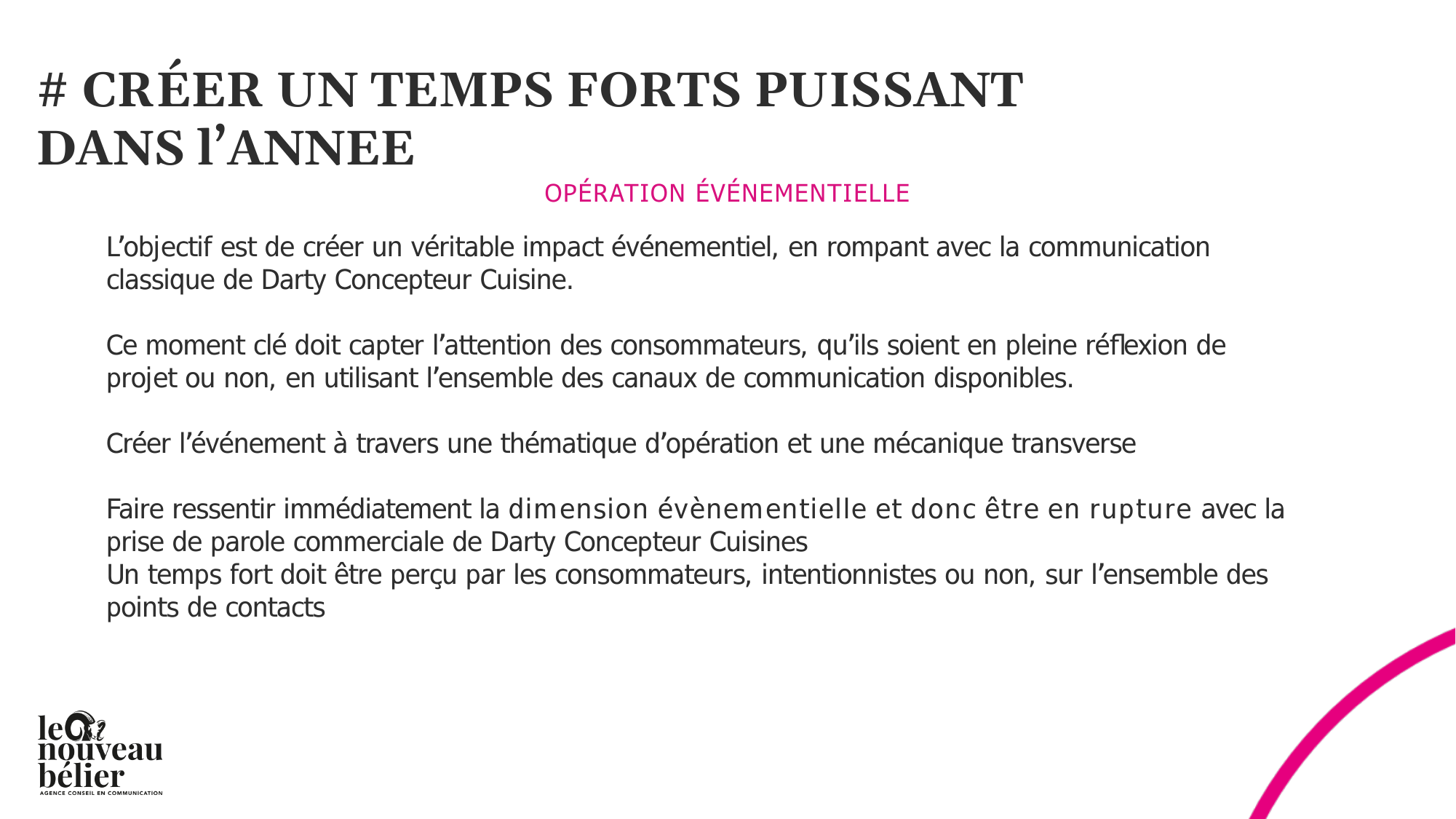

# # CRÉER UN TEMPS FORTS PUISSANT DANS l’ANNEE
Opération événementielle
L’objectif est de créer un véritable impact événementiel, en rompant avec la communication classique de Darty Concepteur Cuisine.
Ce moment clé doit capter l’attention des consommateurs, qu’ils soient en pleine réflexion de projet ou non, en utilisant l’ensemble des canaux de communication disponibles.
Créer l’événement à travers une thématique d’opération et une mécanique transverse

Faire ressentir immédiatement la dimension évènementielle et donc être en rupture avec la prise de parole commerciale de Darty Concepteur Cuisines
Un temps fort doit être perçu par les consommateurs, intentionnistes ou non, sur l’ensemble des points de contacts